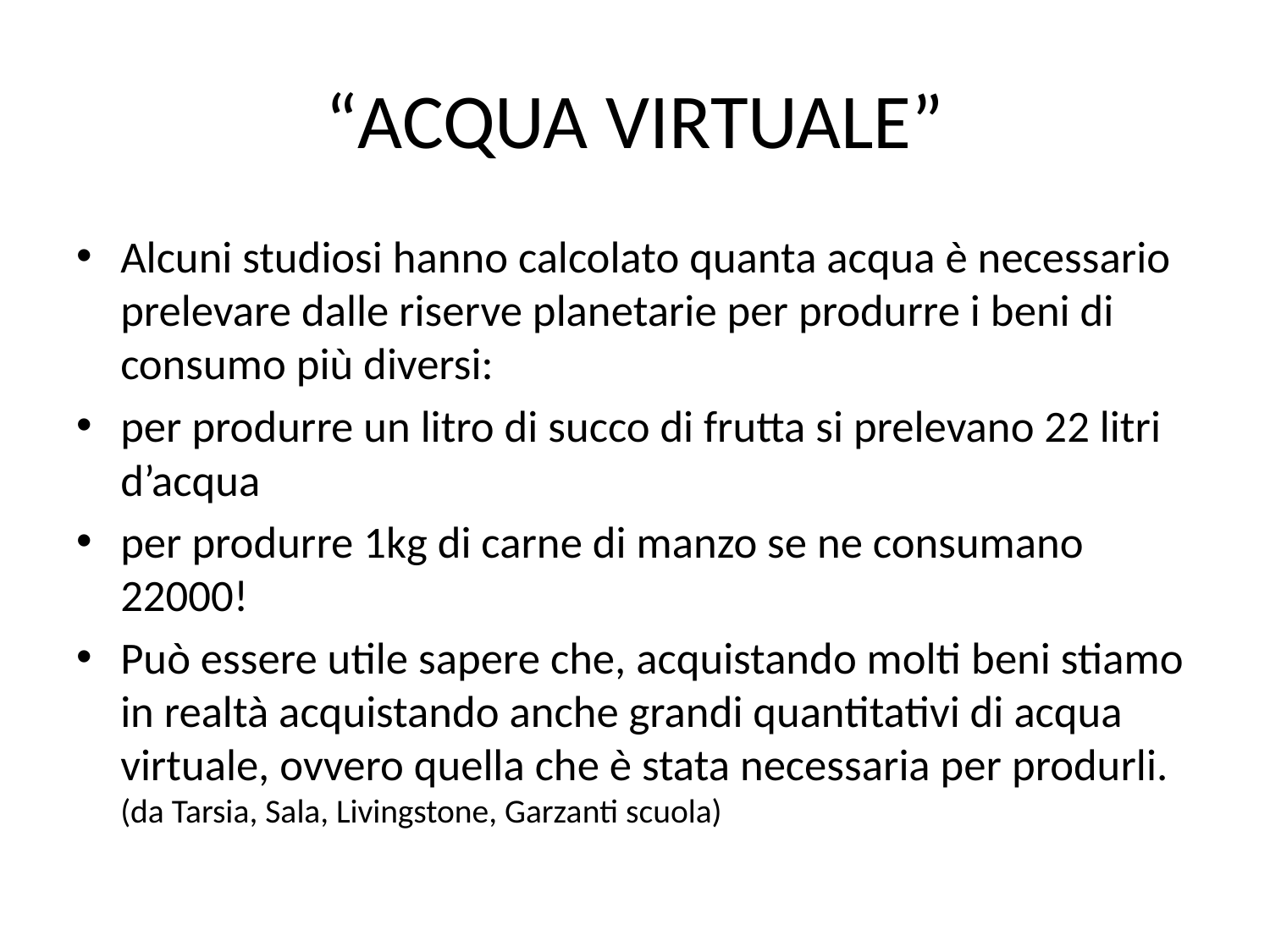

# “ACQUA VIRTUALE”
Alcuni studiosi hanno calcolato quanta acqua è necessario prelevare dalle riserve planetarie per produrre i beni di consumo più diversi:
per produrre un litro di succo di frutta si prelevano 22 litri d’acqua
per produrre 1kg di carne di manzo se ne consumano 22000!
Può essere utile sapere che, acquistando molti beni stiamo in realtà acquistando anche grandi quantitativi di acqua virtuale, ovvero quella che è stata necessaria per produrli. (da Tarsia, Sala, Livingstone, Garzanti scuola)